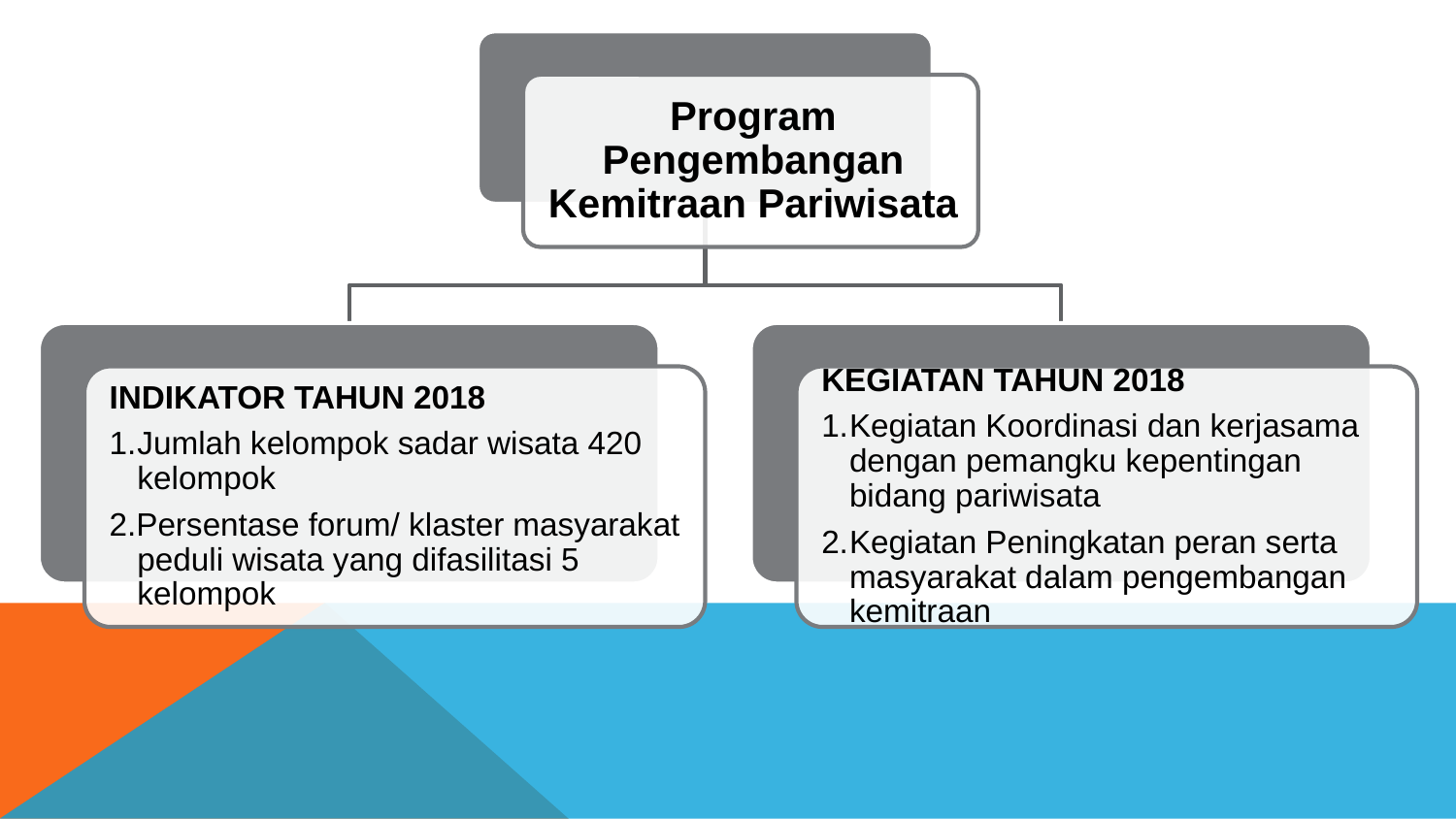

Program Pengembangan Kemitraan Pariwisata
INDIKATOR TAHUN 2018
1.	Jumlah kelompok sadar wisata 420 kelompok
2.Persentase forum/ klaster masyarakat peduli wisata yang difasilitasi 5 kelompok
KEGIATAN TAHUN 2018
1.	Kegiatan Koordinasi dan kerjasama dengan pemangku kepentingan bidang pariwisata
2.	Kegiatan Peningkatan peran serta masyarakat dalam pengembangan kemitraan
#